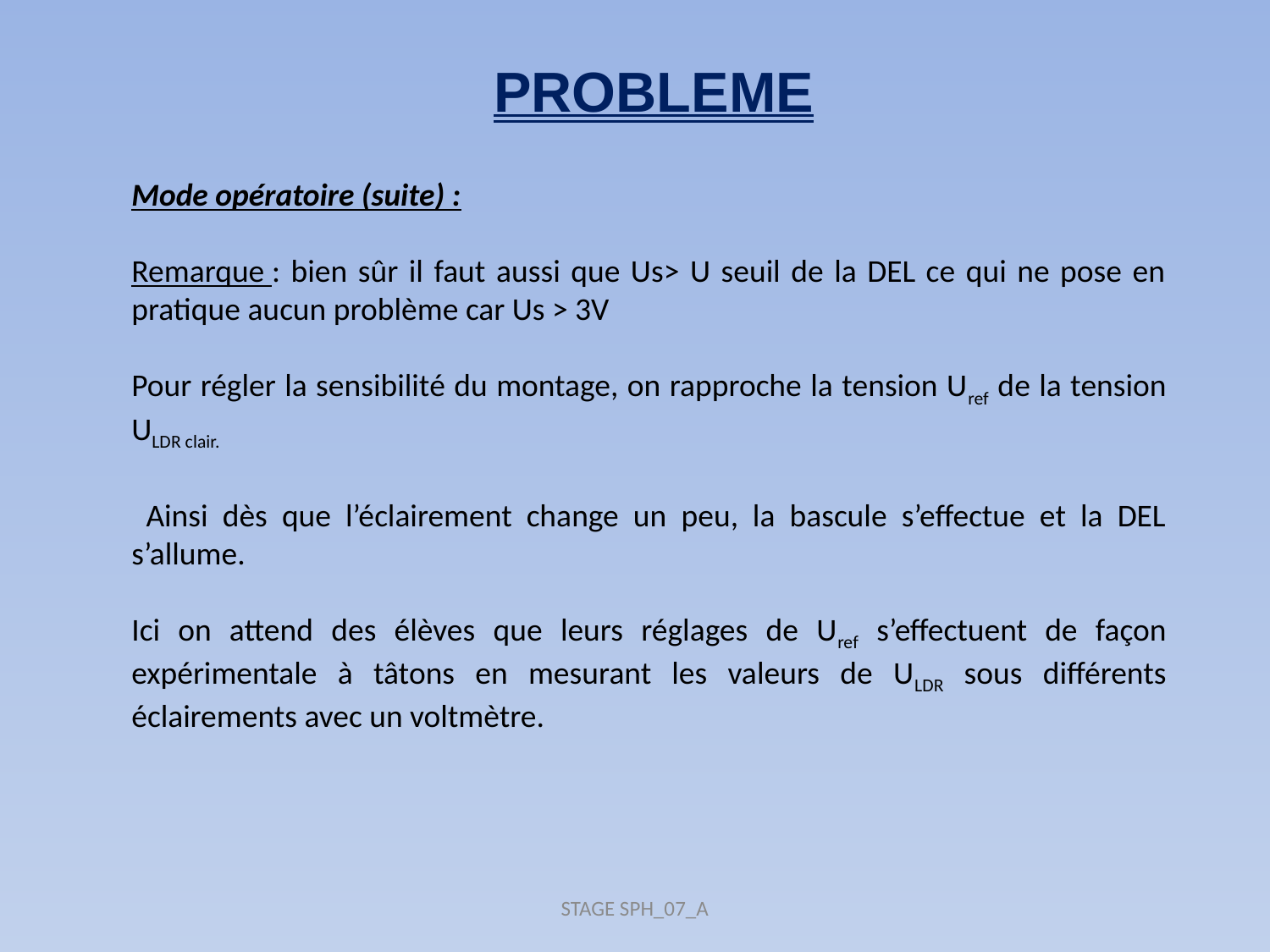

PROBLEME
Mode opératoire (suite) :

Remarque : bien sûr il faut aussi que Us> U seuil de la DEL ce qui ne pose en pratique aucun problème car Us > 3V

Pour régler la sensibilité du montage, on rapproche la tension Uref de la tension ULDR clair.

 Ainsi dès que l’éclairement change un peu, la bascule s’effectue et la DEL s’allume.

Ici on attend des élèves que leurs réglages de Uref s’effectuent de façon expérimentale à tâtons en mesurant les valeurs de ULDR sous différents éclairements avec un voltmètre.

STAGE SPH_07_A